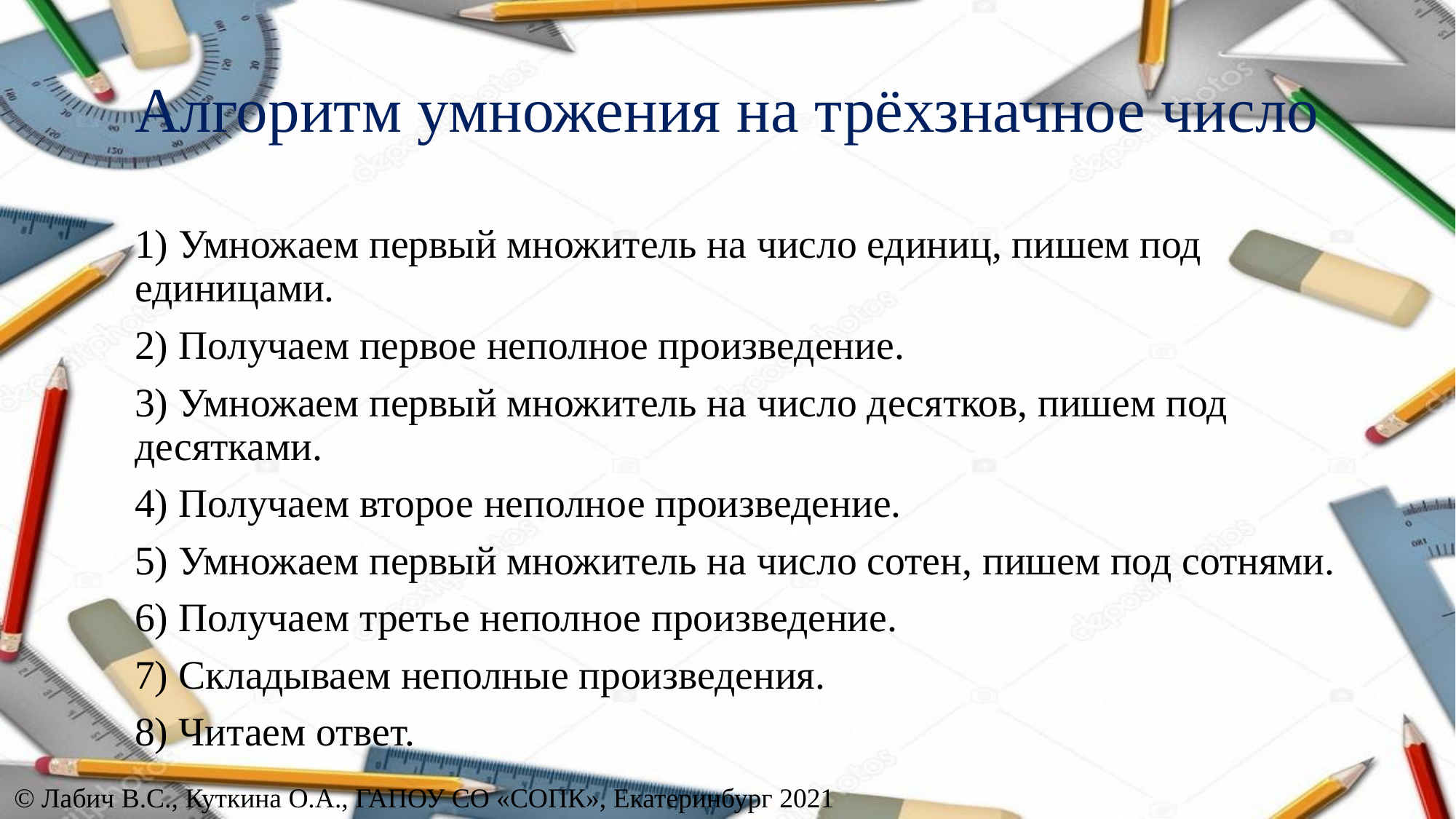

# Алгоритм умножения на трёхзначное число
1) Умножаем первый множитель на число единиц, пишем под единицами.
2) Получаем первое неполное произведение.
3) Умножаем первый множитель на число десятков, пишем под десятками.
4) Получаем второе неполное произведение.
5) Умножаем первый множитель на число сотен, пишем под сотнями.
6) Получаем третье неполное произведение.
7) Складываем неполные произведения.
8) Читаем ответ.

© Лабич В.С., Куткина О.А., ГАПОУ СО «СОПК», Екатеринбург 2021